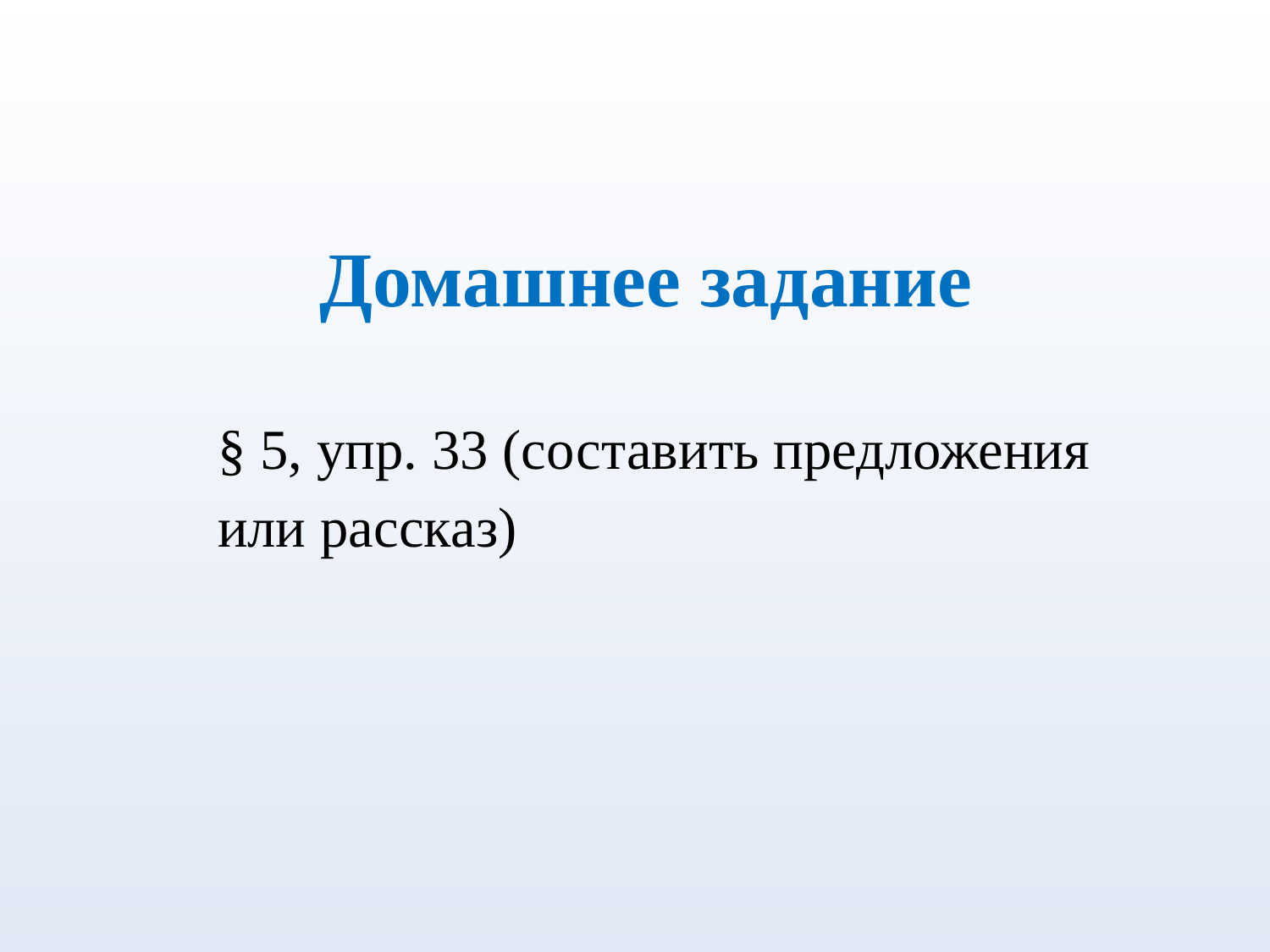

# Домашнее задание
§ 5, упр. 33 (составить предложения или рассказ)